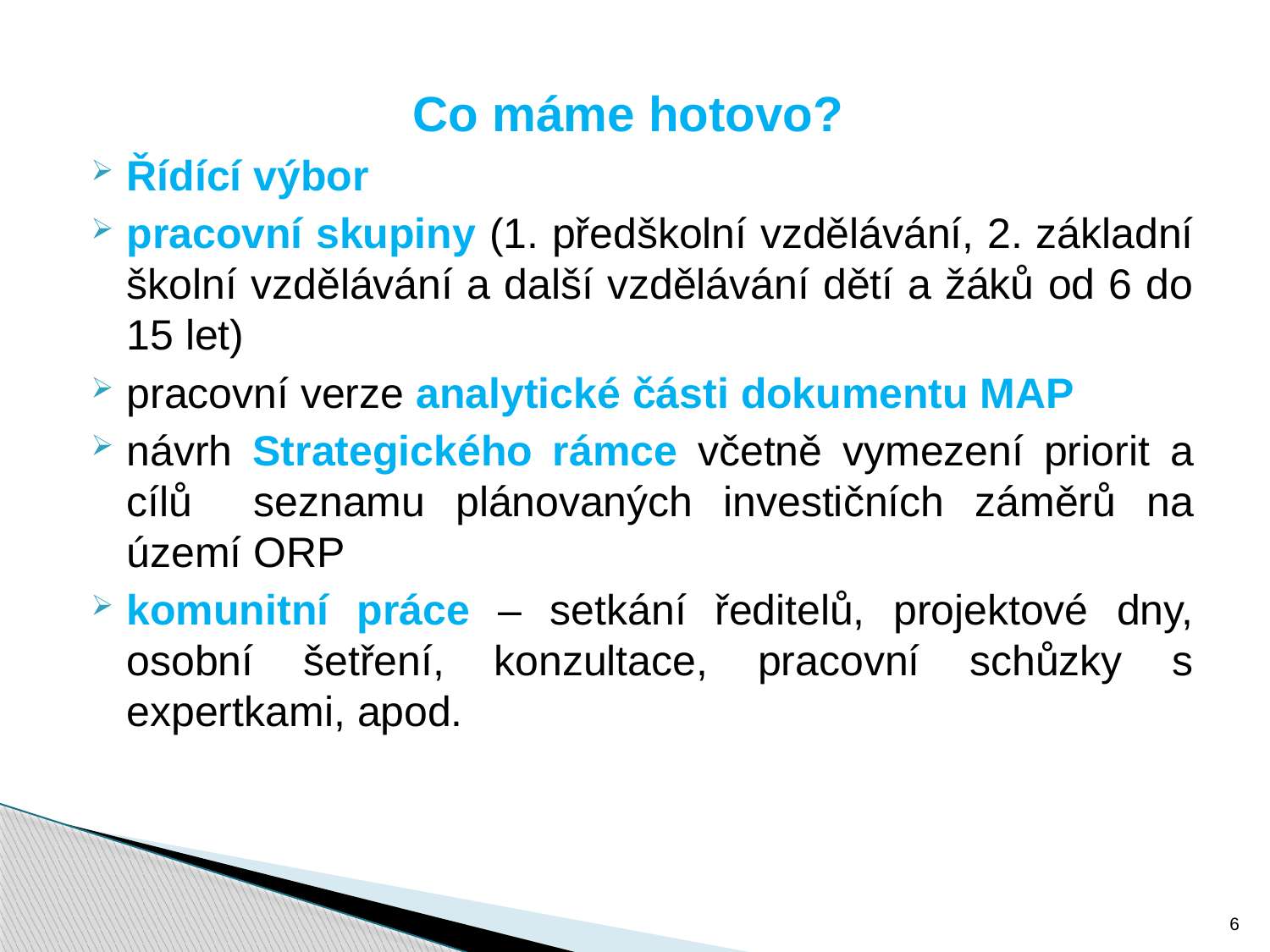

Co máme hotovo?
Řídící výbor
pracovní skupiny (1. předškolní vzdělávání, 2. základní školní vzdělávání a další vzdělávání dětí a žáků od 6 do 15 let)
pracovní verze analytické části dokumentu MAP
návrh Strategického rámce včetně vymezení priorit a cílů  seznamu plánovaných investičních záměrů na území ORP
komunitní práce – setkání ředitelů, projektové dny, osobní šetření, konzultace, pracovní schůzky s expertkami, apod.

6